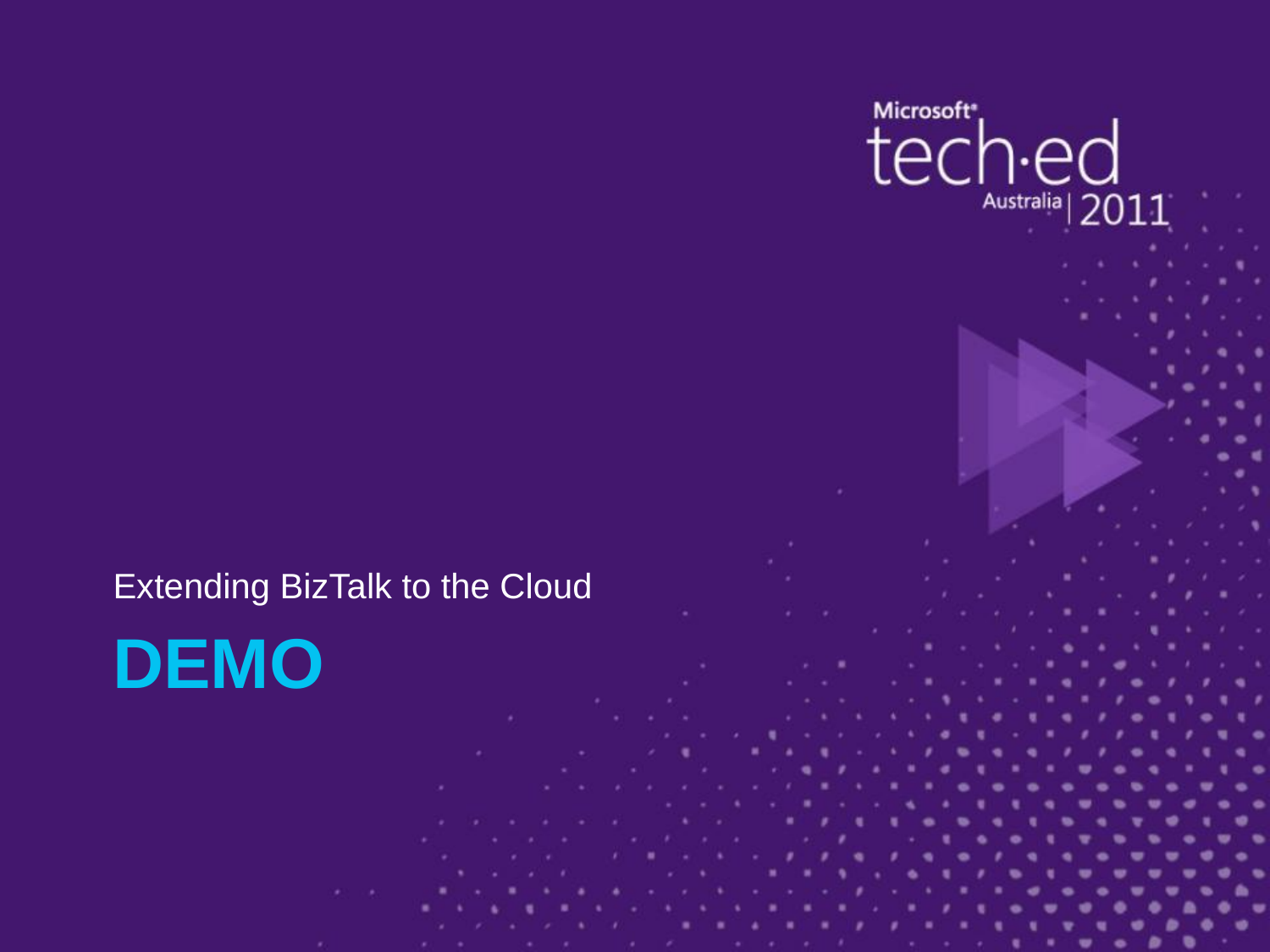

Extending BizTalk to the Cloud
# Demo